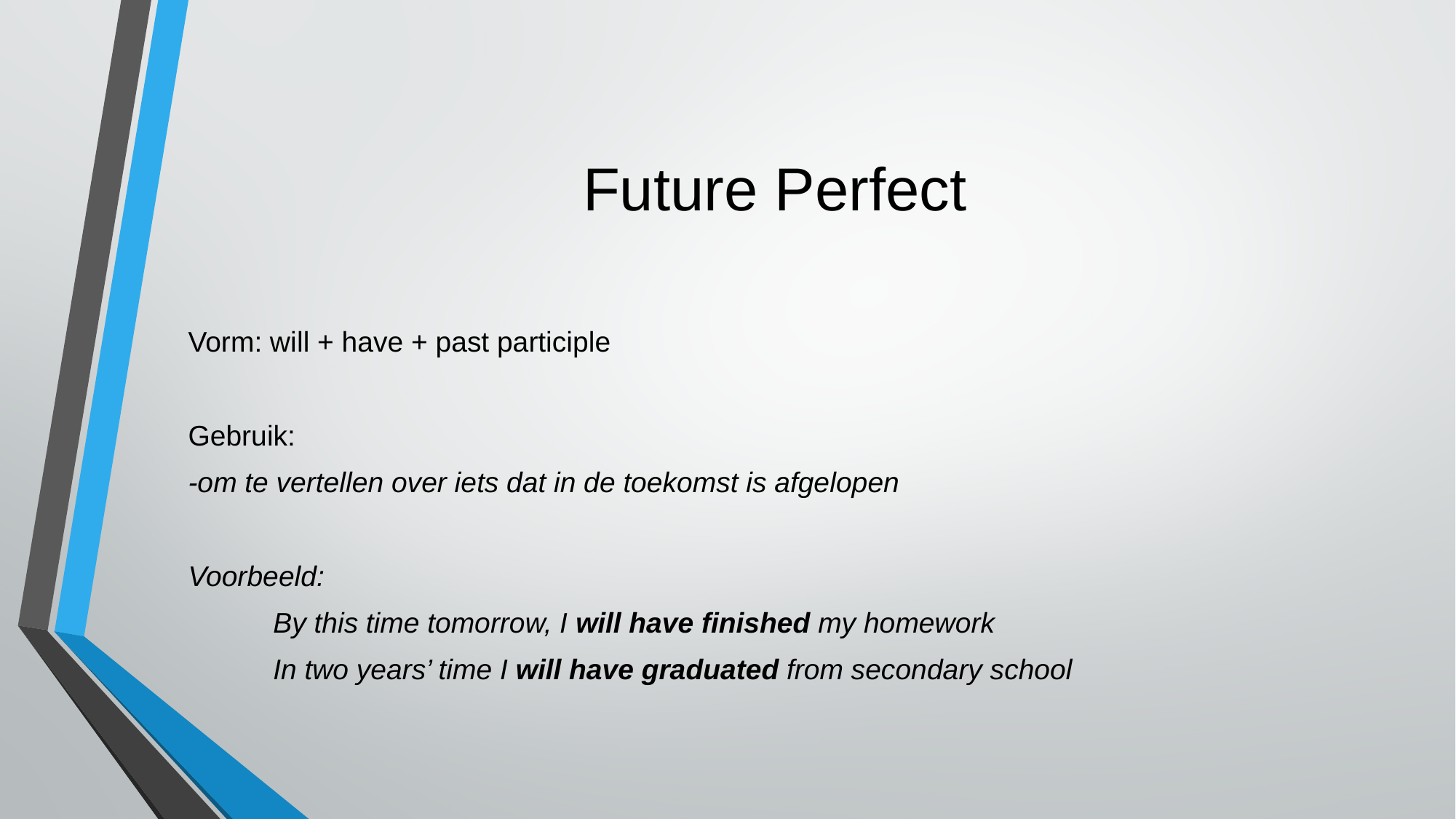

# Future Perfect
Vorm: will + have + past participle

Gebruik:
-om te vertellen over iets dat in de toekomst is afgelopen

Voorbeeld:
		By this time tomorrow, I will have finished my homework
		In two years’ time I will have graduated from secondary school